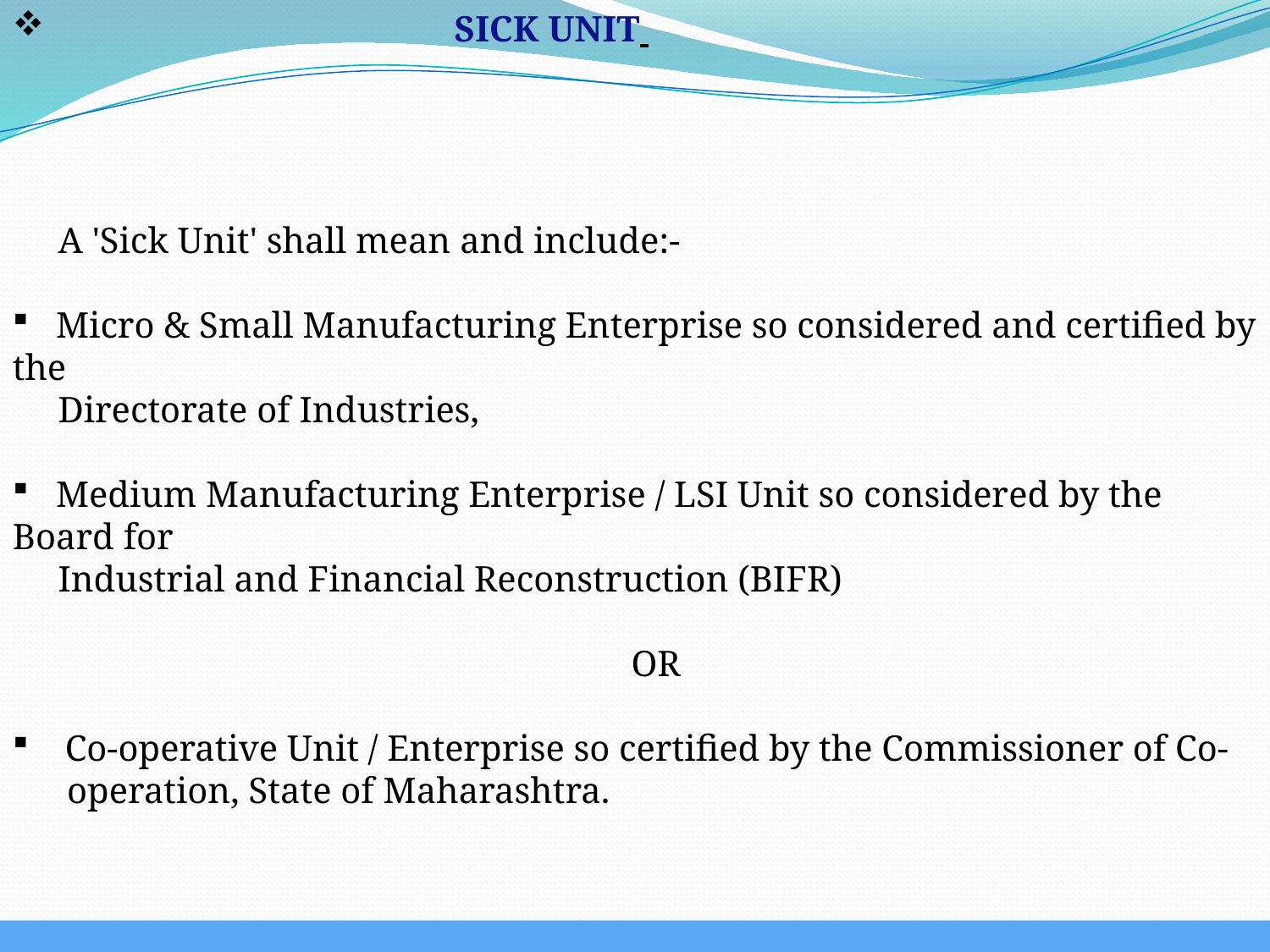

SICK UNIT

     A 'Sick Unit' shall mean and include:-

   Micro & Small Manufacturing Enterprise so considered and certified by the
     Directorate of Industries,

   Medium Manufacturing Enterprise / LSI Unit so considered by the Board for
     Industrial and Financial Reconstruction (BIFR)

                                                                    OR

    Co-operative Unit / Enterprise so certified by the Commissioner of Co-
      operation, State of Maharashtra.
 WWW.INDUSTRIALSUBSIDY.COM                                   BY CA G.B.MODI